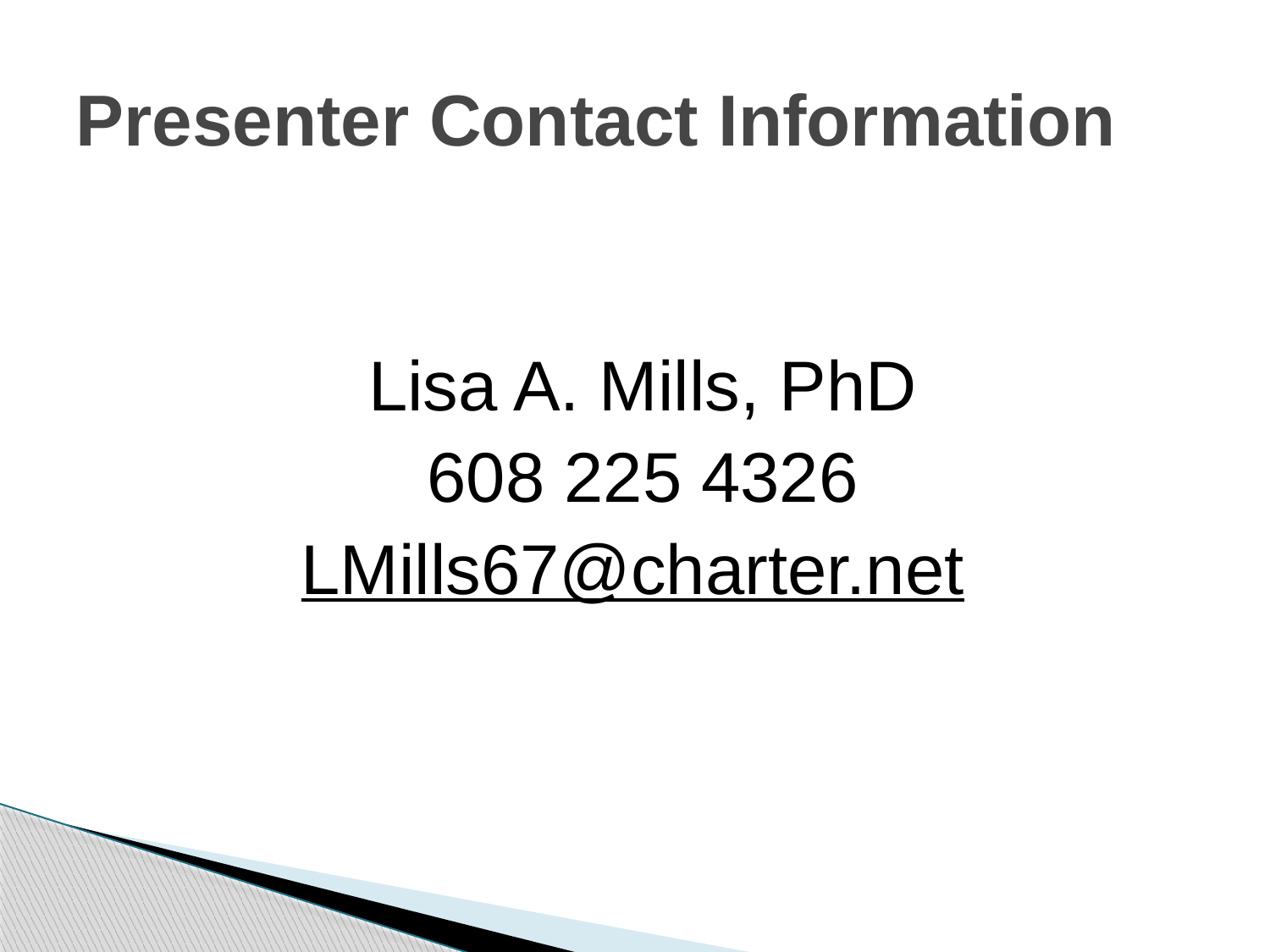

# Presenter Contact Information

Lisa A. Mills, PhD
608 225 4326
LMills67@charter.net